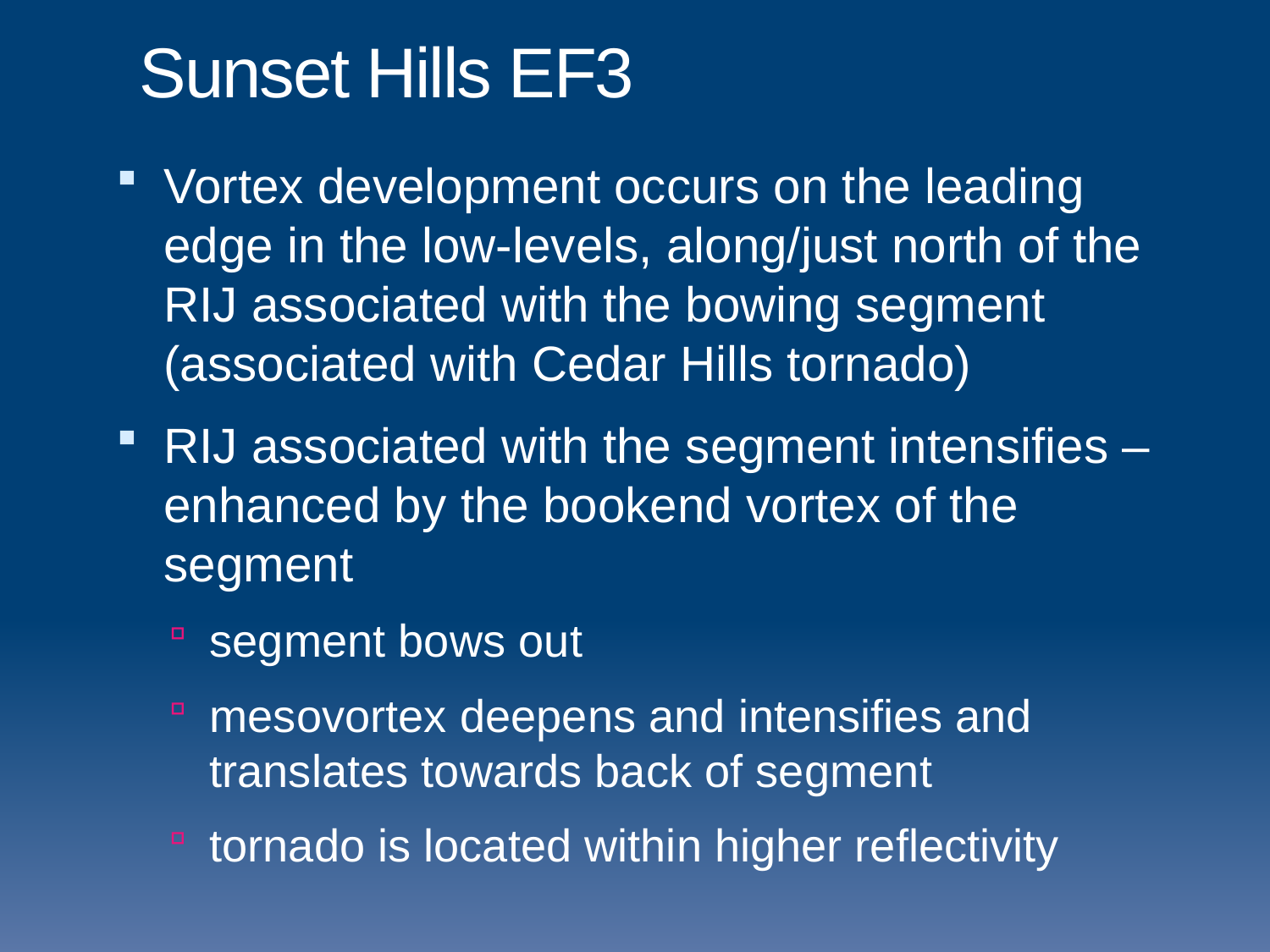

# Sunset Hills EF3
Vortex development occurs on the leading edge in the low-levels, along/just north of the RIJ associated with the bowing segment (associated with Cedar Hills tornado)
RIJ associated with the segment intensifies – enhanced by the bookend vortex of the segment
segment bows out
mesovortex deepens and intensifies and translates towards back of segment
tornado is located within higher reflectivity